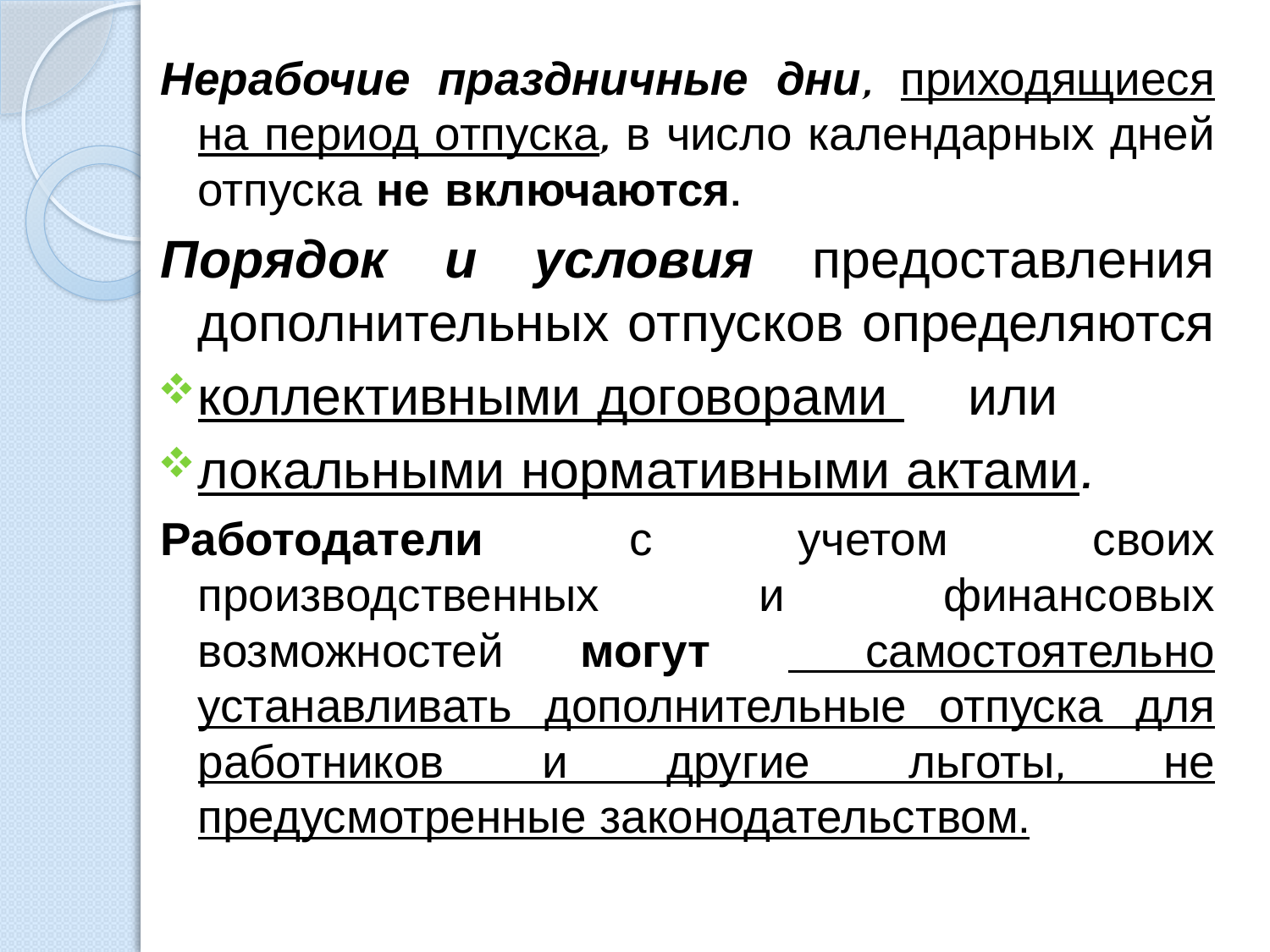

Нерабочие праздничные дни, приходящиеся на период отпуска, в число календарных дней отпуска не включаются.
Порядок и условия предоставления дополнительных отпусков определяются
коллективными договорами     или
локальными нормативными актами.
Работодатели с учетом своих производственных и финансовых возможностей могут  самостоятельно устанавливать дополнительные отпуска для работников и другие льготы, не предусмотренные законодательством.